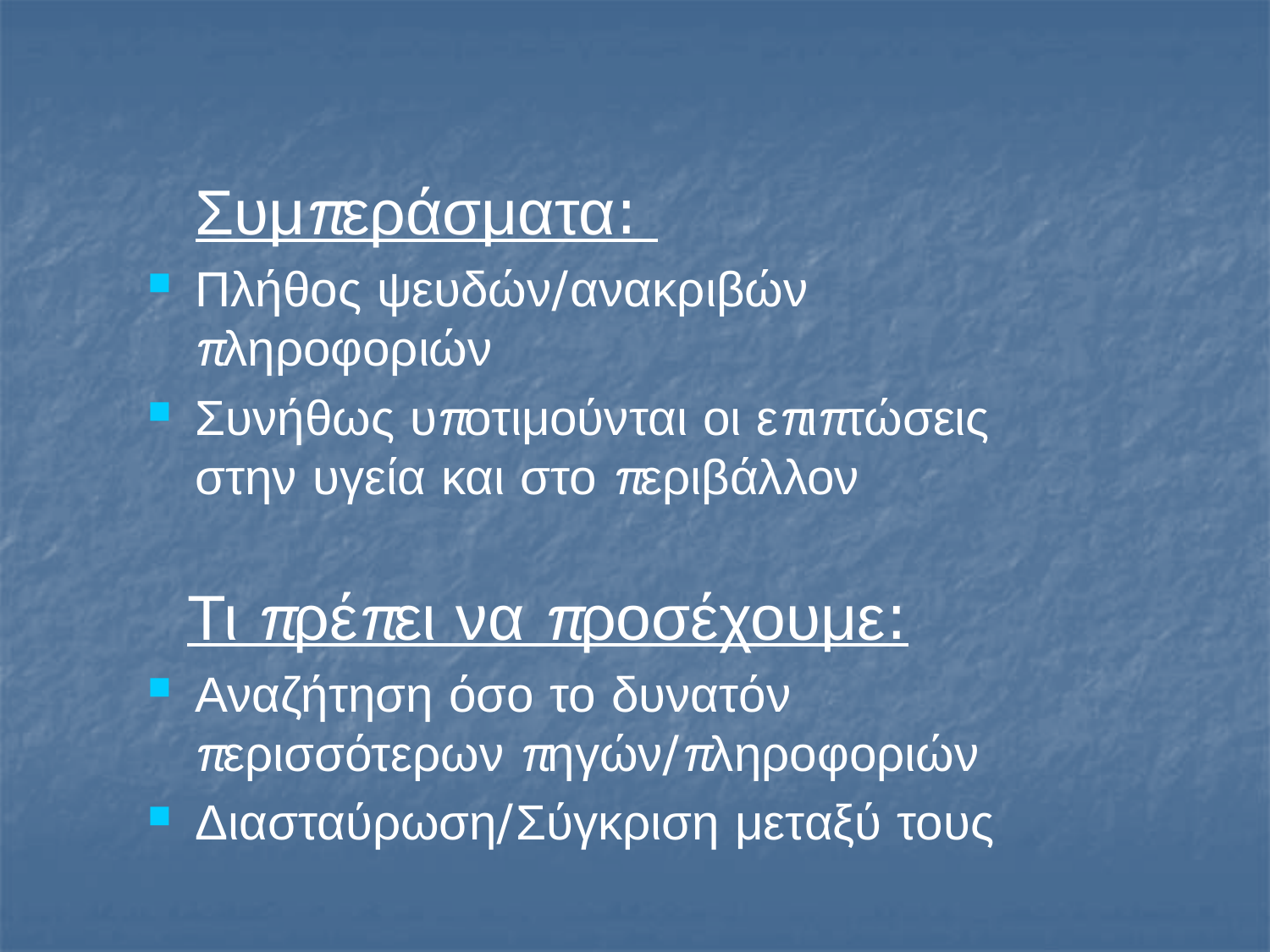

# Συμπεράσματα:
Πλήθος ψευδών/ανακριβών πληροφοριών
Συνήθως υποτιμούνται οι επιπτώσεις στην υγεία και στο περιβάλλον
  Τι πρέπει να προσέχουμε:
Αναζήτηση όσο το δυνατόν περισσότερων πηγών/πληροφοριών
Διασταύρωση/Σύγκριση μεταξύ τους